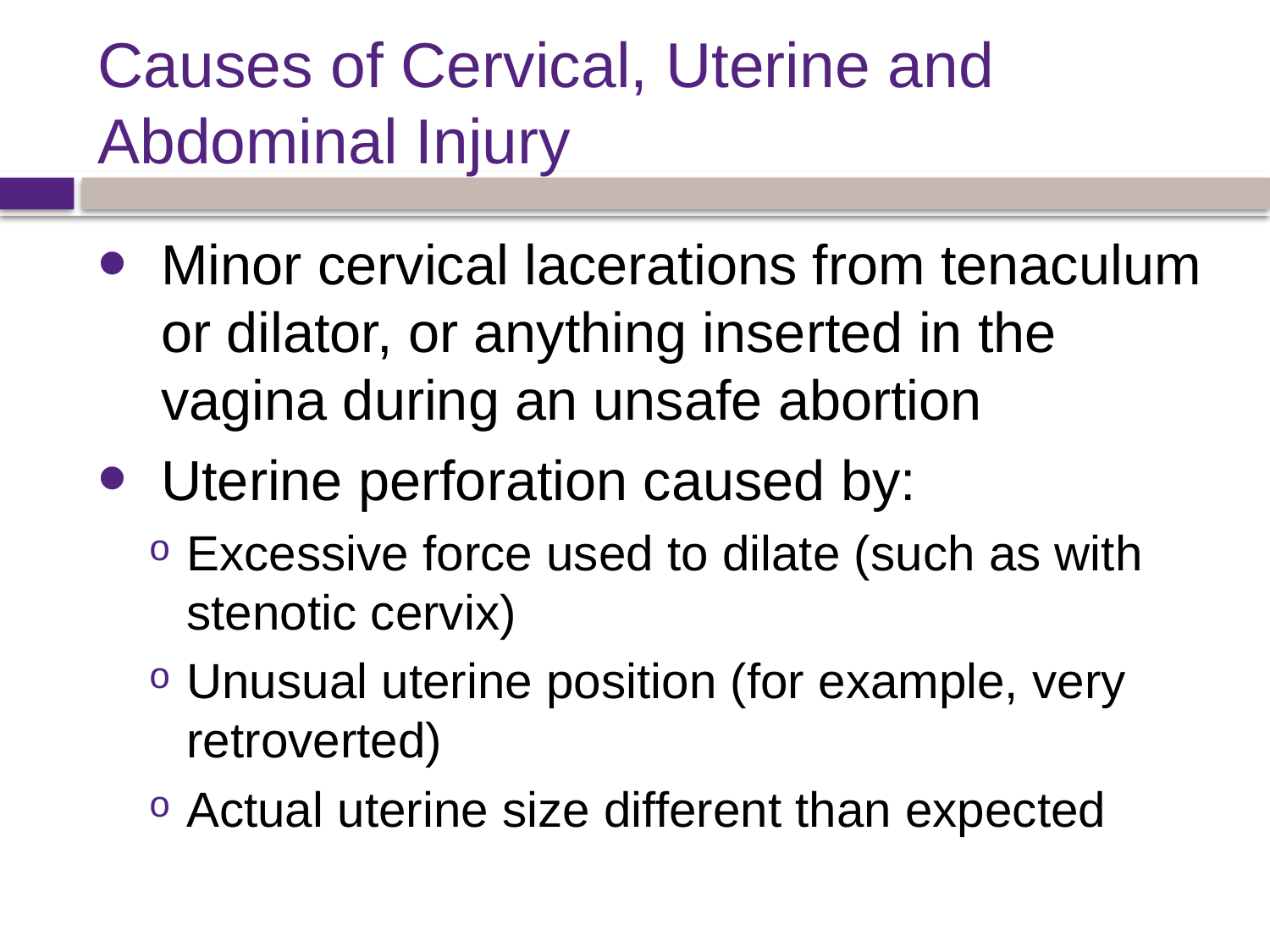

# Causes of Cervical, Uterine and Abdominal Injury
Minor cervical lacerations from tenaculum or dilator, or anything inserted in the vagina during an unsafe abortion
Uterine perforation caused by:
Excessive force used to dilate (such as with stenotic cervix)
Unusual uterine position (for example, very retroverted)
Actual uterine size different than expected